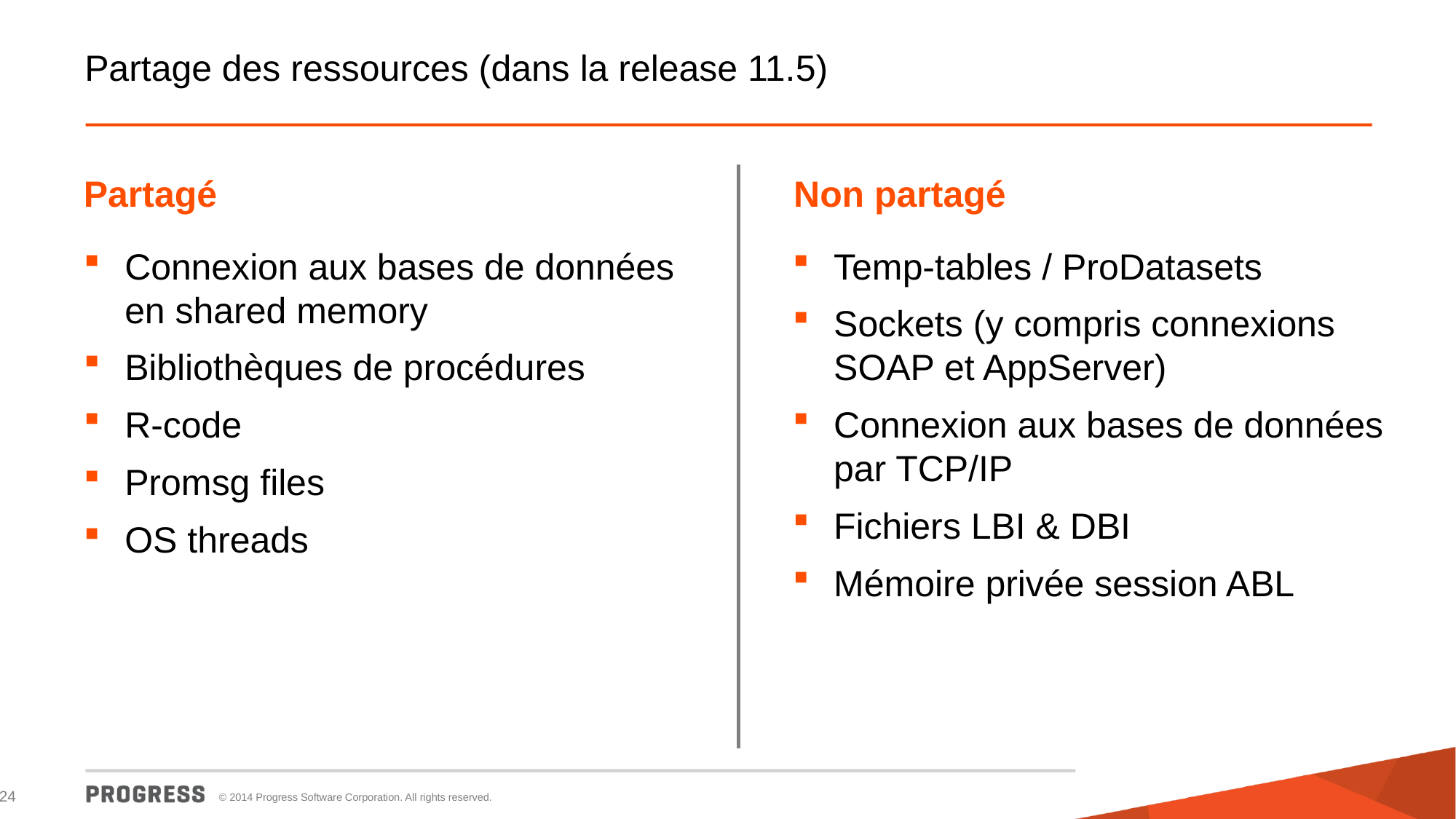

# Partage des ressources (dans la release 11.5)
Partagé
Non partagé
Connexion aux bases de données en shared memory
Bibliothèques de procédures
R-code
Promsg files
OS threads
Temp-tables / ProDatasets
Sockets (y compris connexions SOAP et AppServer)
Connexion aux bases de données par TCP/IP
Fichiers LBI & DBI
Mémoire privée session ABL